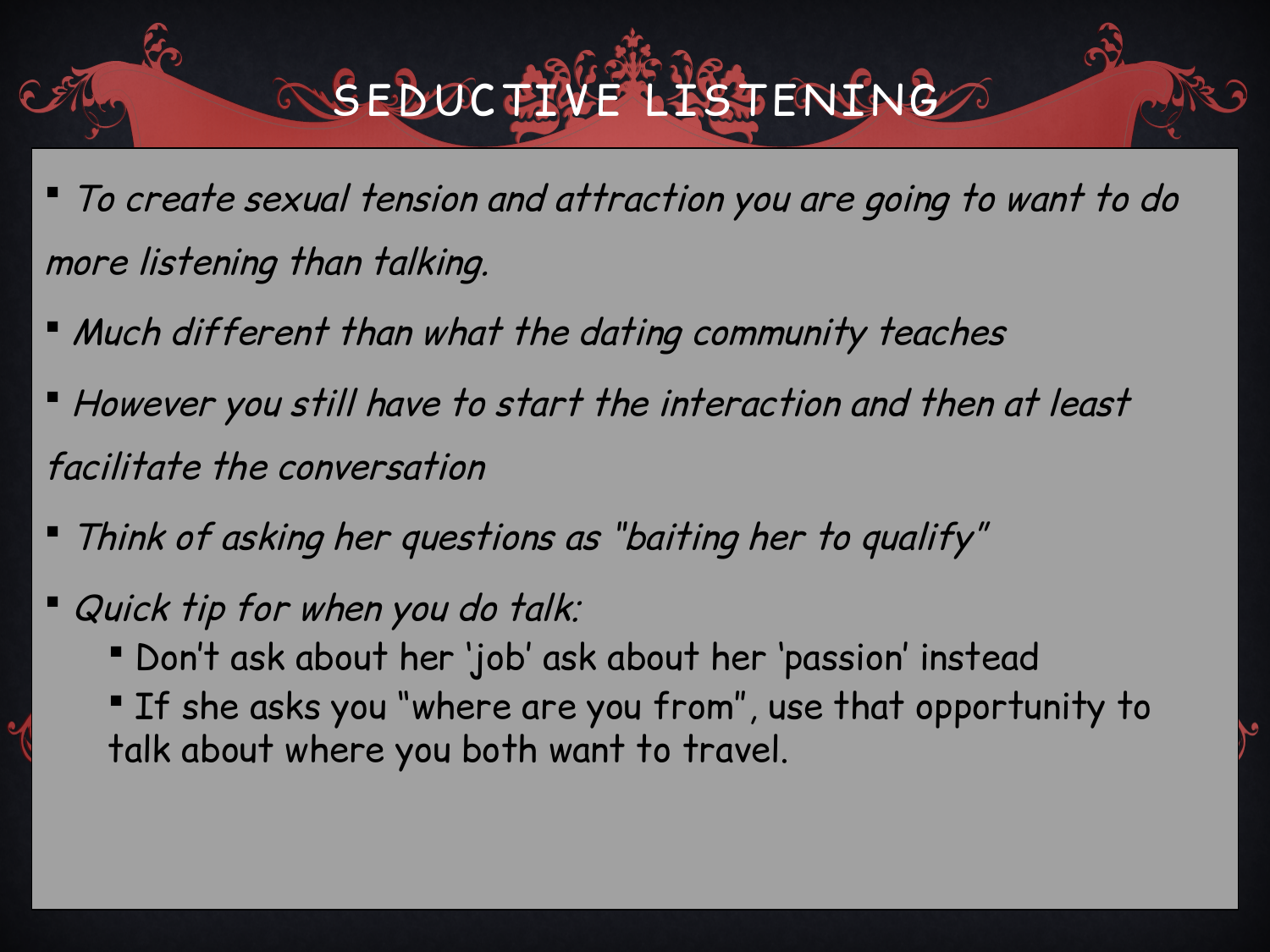

# Seductive Listening
 To create sexual tension and attraction you are going to want to do more listening than talking.
 Much different than what the dating community teaches
 However you still have to start the interaction and then at least facilitate the conversation
 Think of asking her questions as “baiting her to qualify”
 Quick tip for when you do talk:
 Don’t ask about her ‘job’ ask about her ‘passion’ instead
 If she asks you “where are you from”, use that opportunity to talk about where you both want to travel.